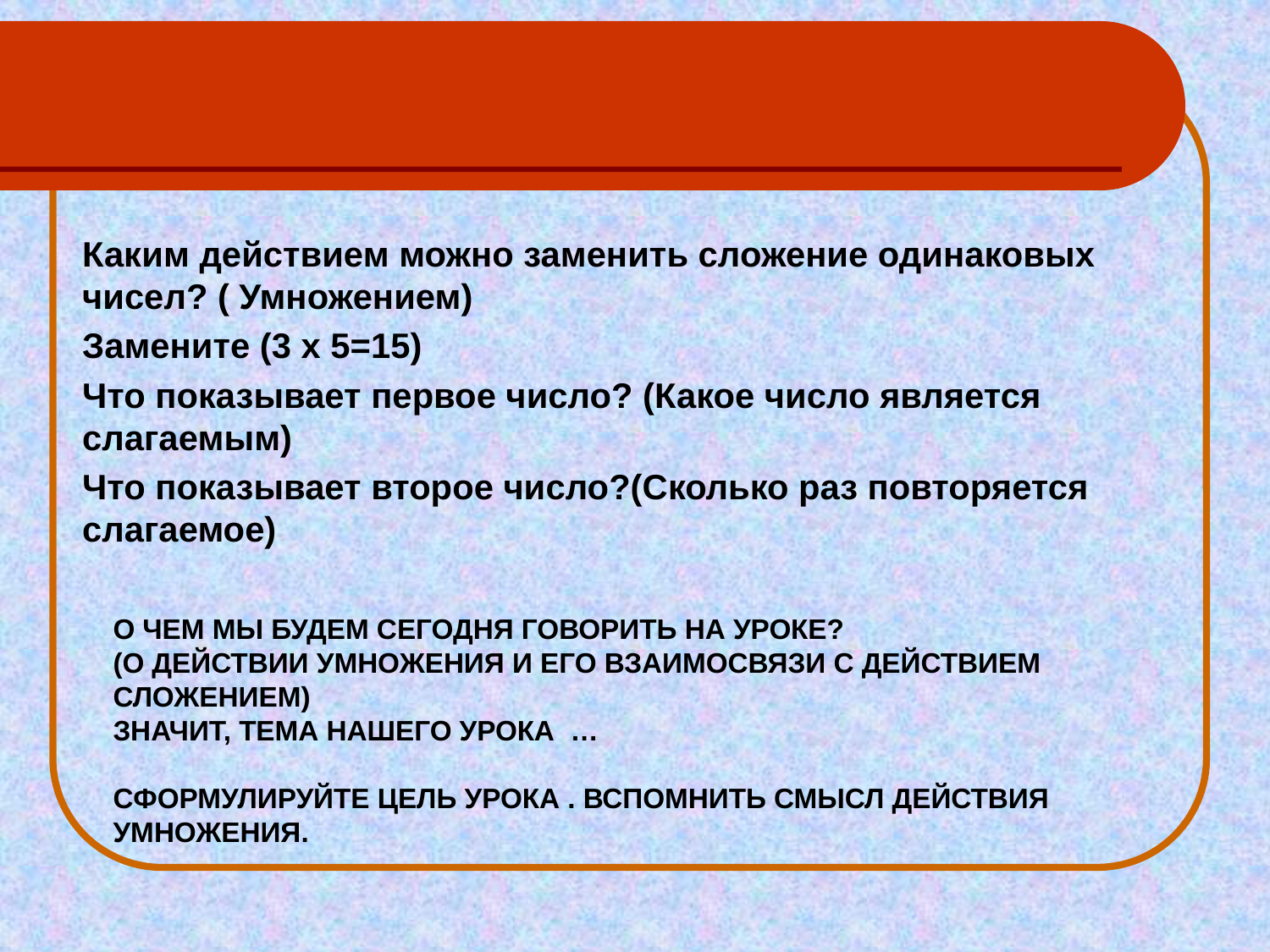

Каким действием можно заменить сложение одинаковых чисел? ( Умножением)
Замените (3 х 5=15)
Что показывает первое число? (Какое число является слагаемым)
Что показывает второе число?(Сколько раз повторяется слагаемое)

# О чем мы будем сегодня говорить на уроке? (О действии умножения и его взаимосвязи с действием сложением) Значит, тема нашего урока  … Сформулируйте цель урока . Вспомнить смысл действия умножения.